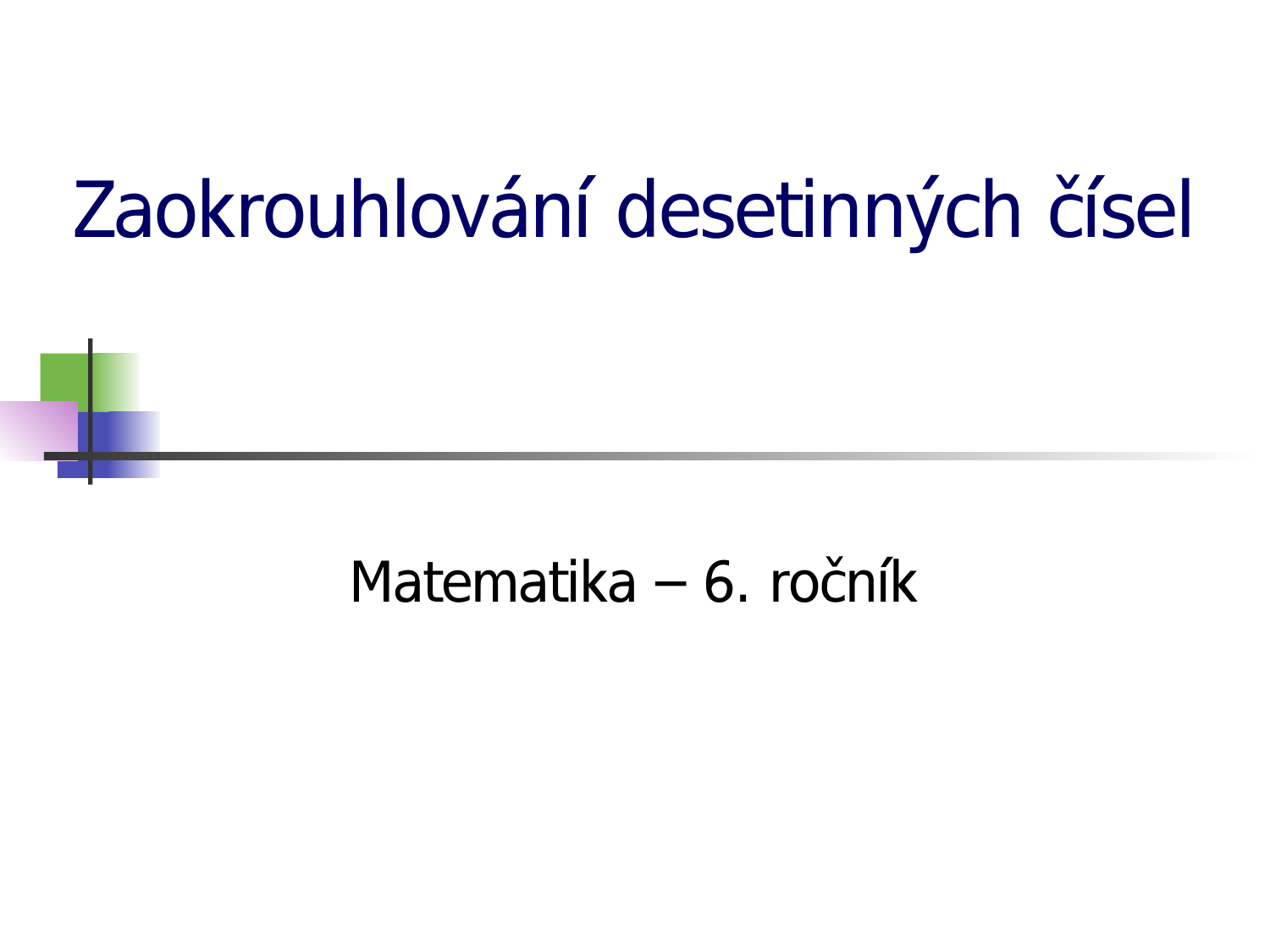

# Zaokrouhlování desetinných čísel
Matematika – 6. ročník